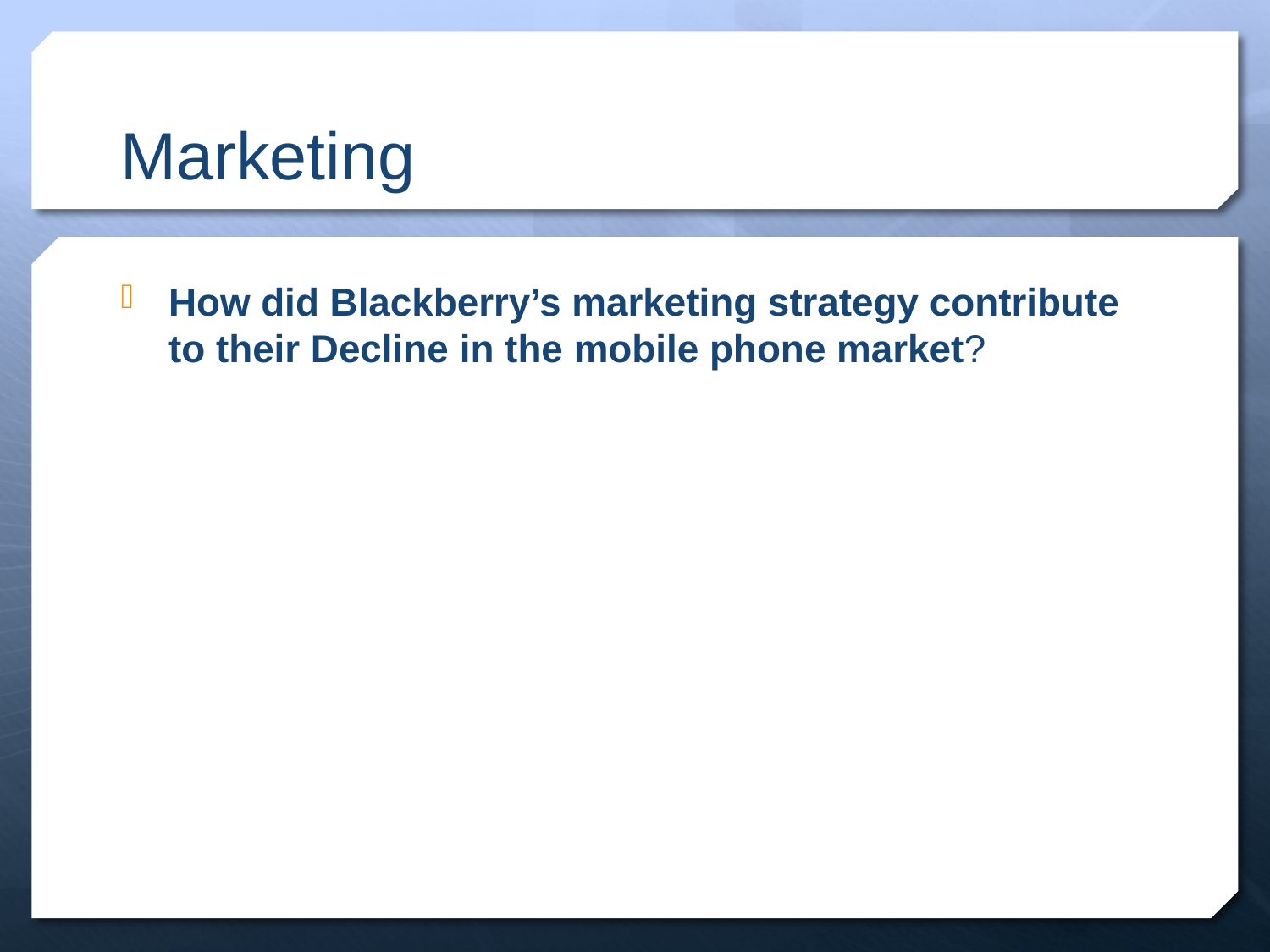

# Marketing
How did Blackberry’s marketing strategy contribute to their Decline in the mobile phone market?